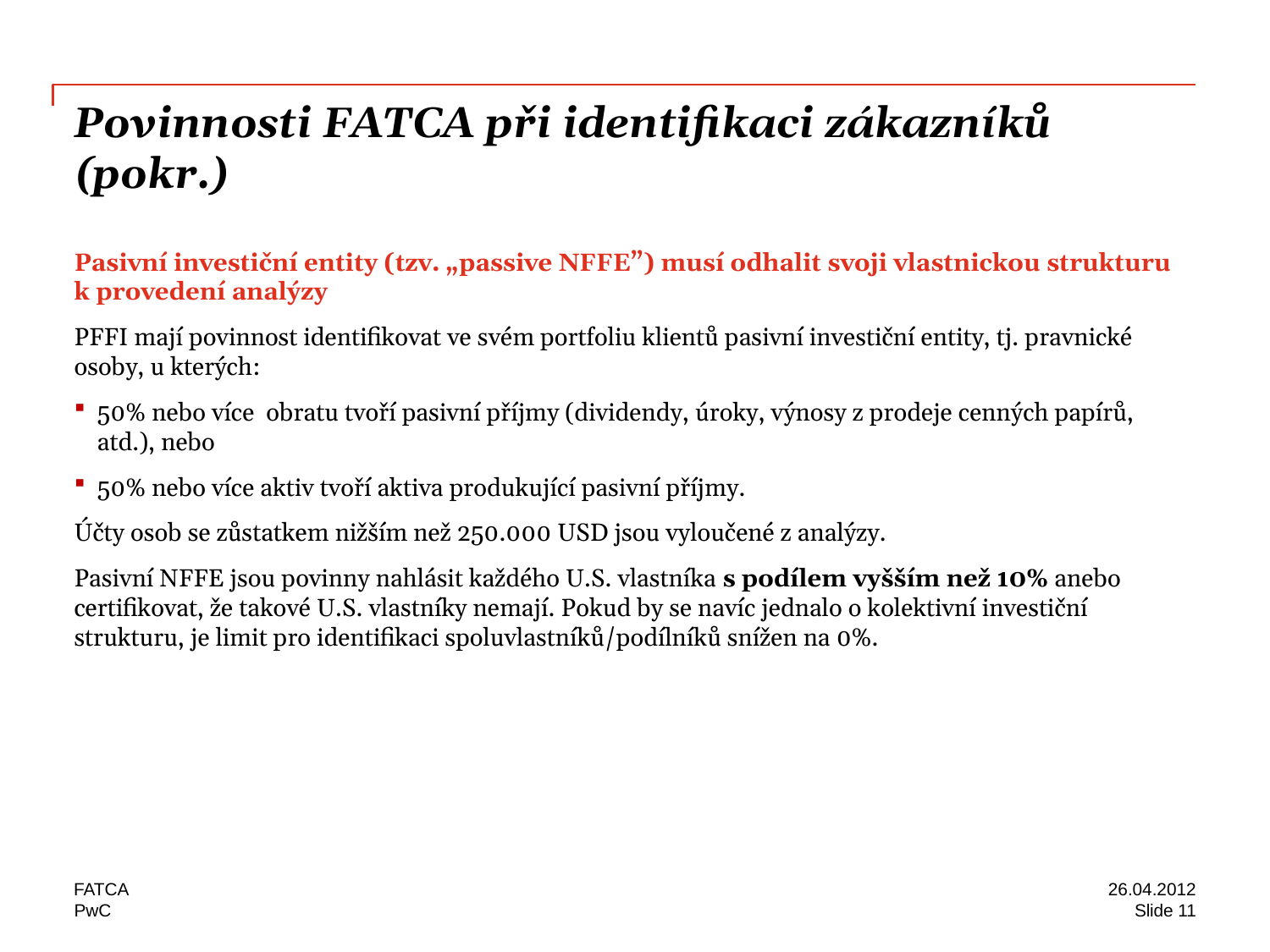

# Povinnosti FATCA při identifikaci zákazníků (pokr.)
Pasivní investiční entity (tzv. „passive NFFE”) musí odhalit svoji vlastnickou strukturu k provedení analýzy
PFFI mají povinnost identifikovat ve svém portfoliu klientů pasivní investiční entity, tj. pravnické osoby, u kterých:
50% nebo více  obratu tvoří pasivní příjmy (dividendy, úroky, výnosy z prodeje cenných papírů, atd.), nebo
50% nebo více aktiv tvoří aktiva produkující pasivní příjmy.
Účty osob se zůstatkem nižším než 250.000 USD jsou vyloučené z analýzy.
Pasivní NFFE jsou povinny nahlásit každého U.S. vlastníka s podílem vyšším než 10% anebo certifikovat, že takové U.S. vlastníky nemají. Pokud by se navíc jednalo o kolektivní investiční strukturu, je limit pro identifikaci spoluvlastníků/podílníků snížen na 0%.

FATCA
26.04.2012
Slide 11